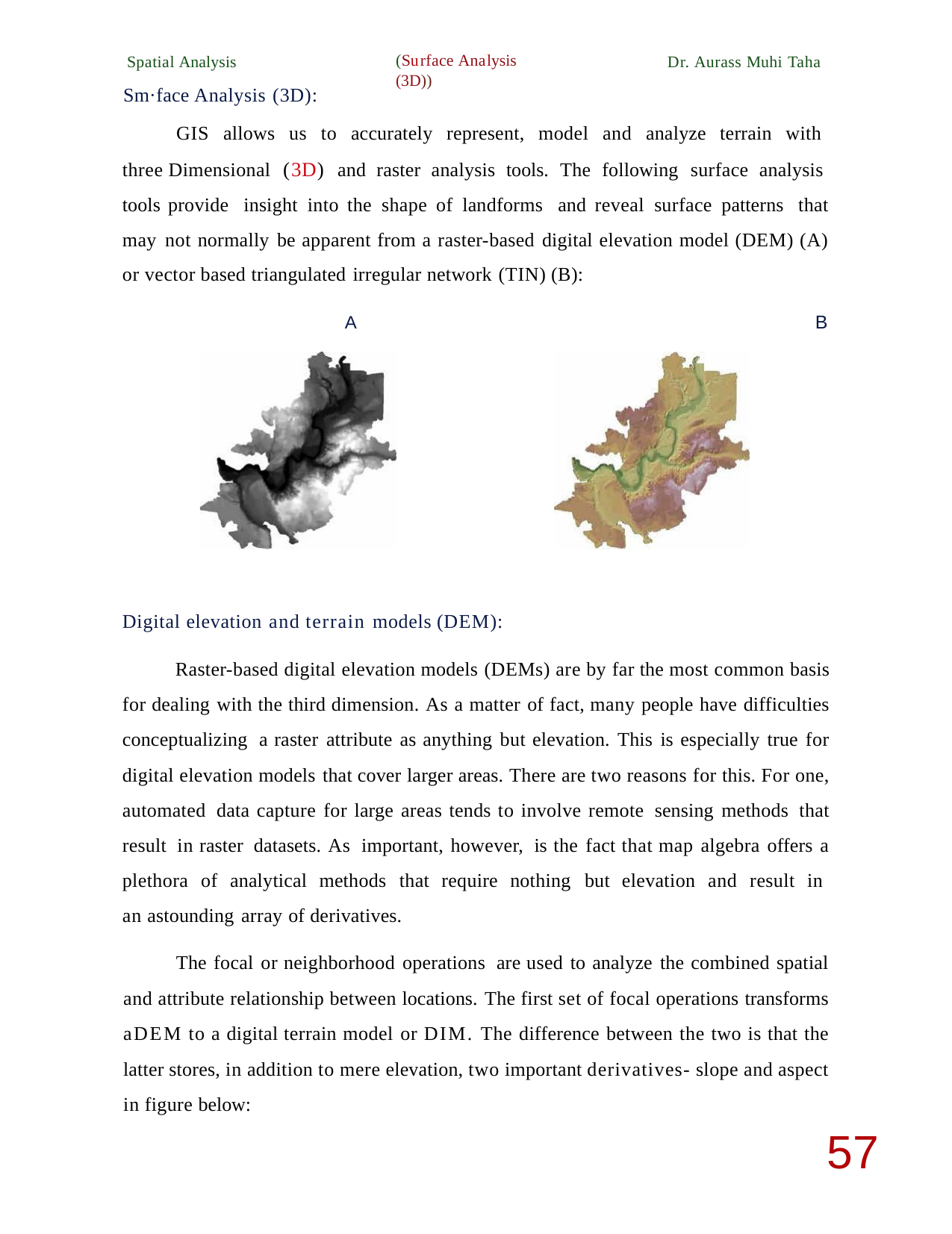

(Surface Analysis (3D))
Spatial Analysis

Sm·face Analysis (3D):
Dr. Aurass Muhi Taha
GIS  allows  us  to  accurately  represent,  model  and  analyze  terrain  with  three Dimensional  (3D)  and  raster  analysis  tools.  The  following  surface  analysis  tools provide  insight into the shape of landforms  and reveal surface patterns  that may not normally be apparent from a raster-based digital elevation model (DEM) (A) or vector­ based triangulated irregular network (TIN) (B):

A	B

Digital elevation and terrain models (DEM):

Raster-based digital elevation models (DEMs) are by far the most common basis for dealing with the third dimension. As a matter of fact, many people have difficulties conceptualizing  a raster attribute as anything but elevation. This is especially true for digital elevation models that cover larger areas. There are two reasons for this. For one, automated  data capture for large areas tends to involve remote  sensing methods  that result  in raster  datasets. As  important, however,  is the fact that map algebra offers a plethora  of  analytical  methods  that  require  nothing  but  elevation  and  result  in  an astounding array of derivatives.

The focal or neighborhood operations  are used to analyze the combined spatial and attribute relationship between locations. The first set of focal operations transforms aDEM to a digital terrain model or DIM. The difference between the two is that the latter stores, in addition to mere elevation, two important derivatives- slope and aspect in figure below:
57